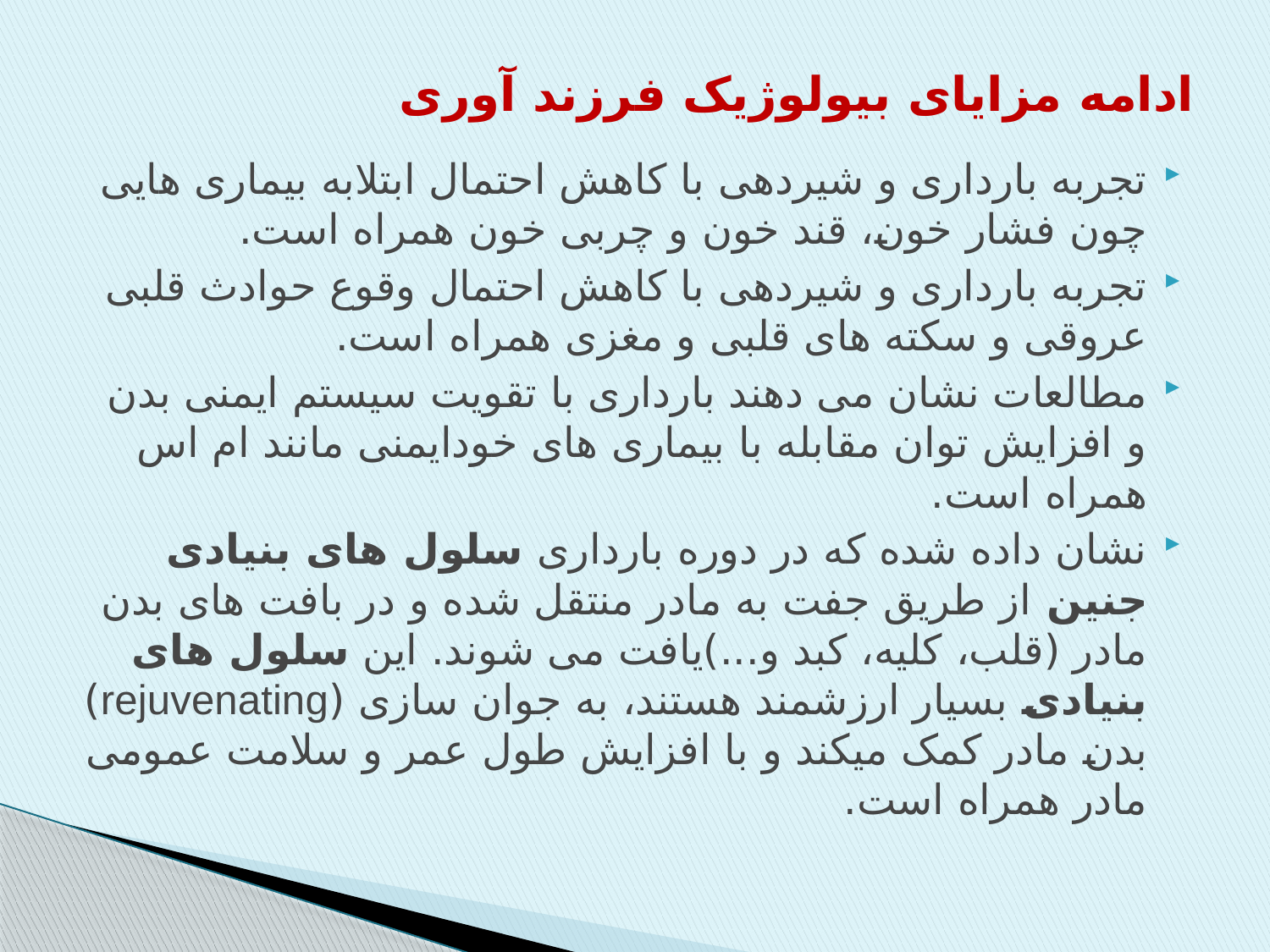

# ادامه مزایای بیولوژیک فرزند آوری
تجربه بارداری و شیردهی با کاهش احتمال ابتلابه بیماری هایی چون فشار خون، قند خون و چربی خون همراه است.
تجربه بارداری و شیردهی با کاهش احتمال وقوع حوادث قلبی عروقی و سکته های قلبی و مغزی همراه است.
مطالعات نشان می دهند بارداری با تقویت سیستم ایمنی بدن و افزایش توان مقابله با بیماری های خودایمنی مانند ام اس همراه است.
نشان داده شده که در دوره بارداری سلول های بنیادی جنین از طریق جفت به مادر منتقل شده و در بافت های بدن مادر (قلب، کلیه، کبد و...)یافت می شوند. این سلول های بنیادی بسیار ارزشمند هستند، به جوان سازی (rejuvenating) بدن مادر کمک میکند و با افزایش طول عمر و سلامت عمومی مادر همراه است.